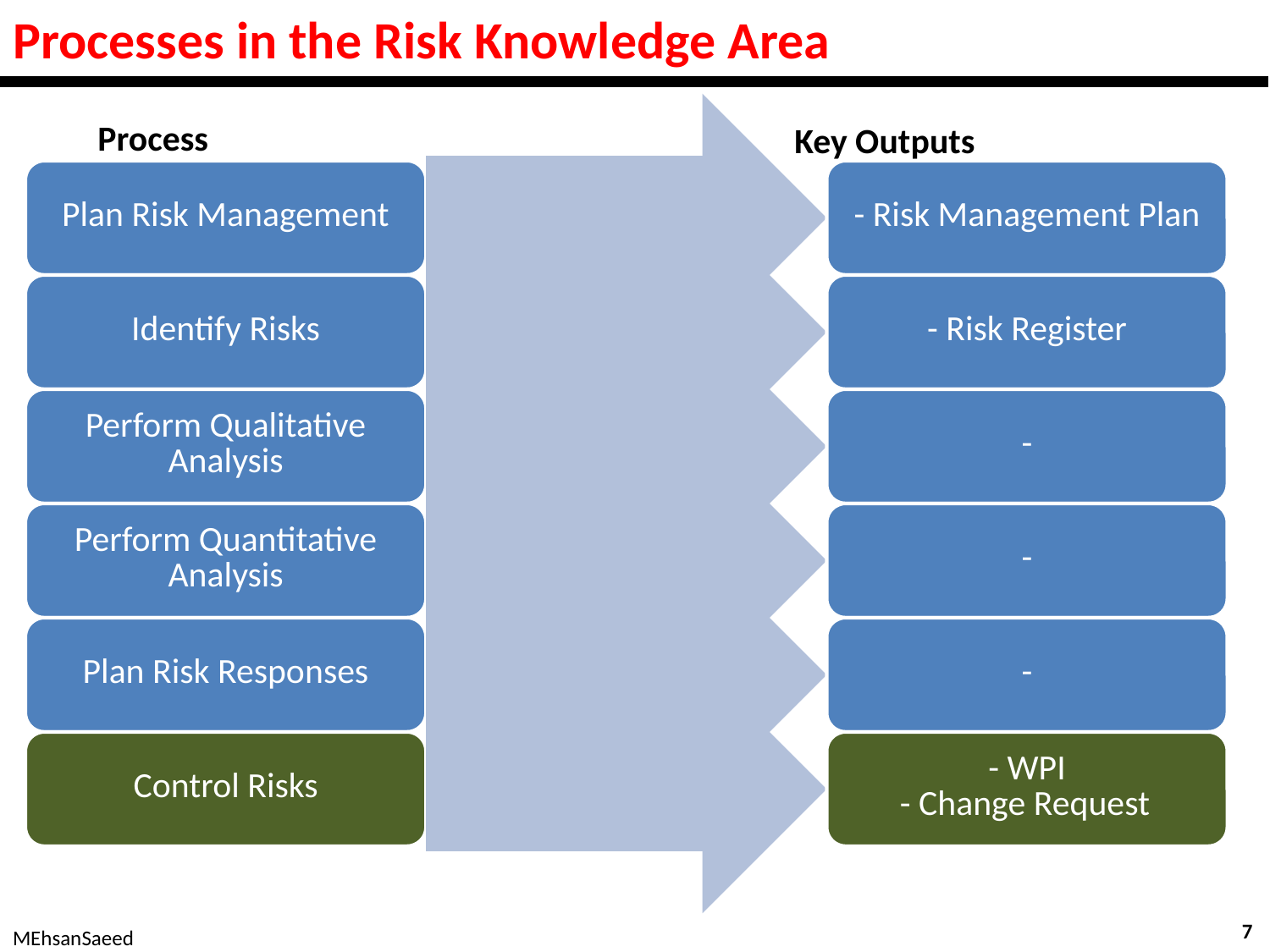

# Processes in the Risk Knowledge Area
Process
Key Outputs
Plan Risk Management
- Risk Management Plan
Identify Risks
- Risk Register
Perform Qualitative Analysis
Perform Quantitative Analysis
Plan Risk Responses
Control Risks
- WPI
- Change Request
7
MEhsanSaeed